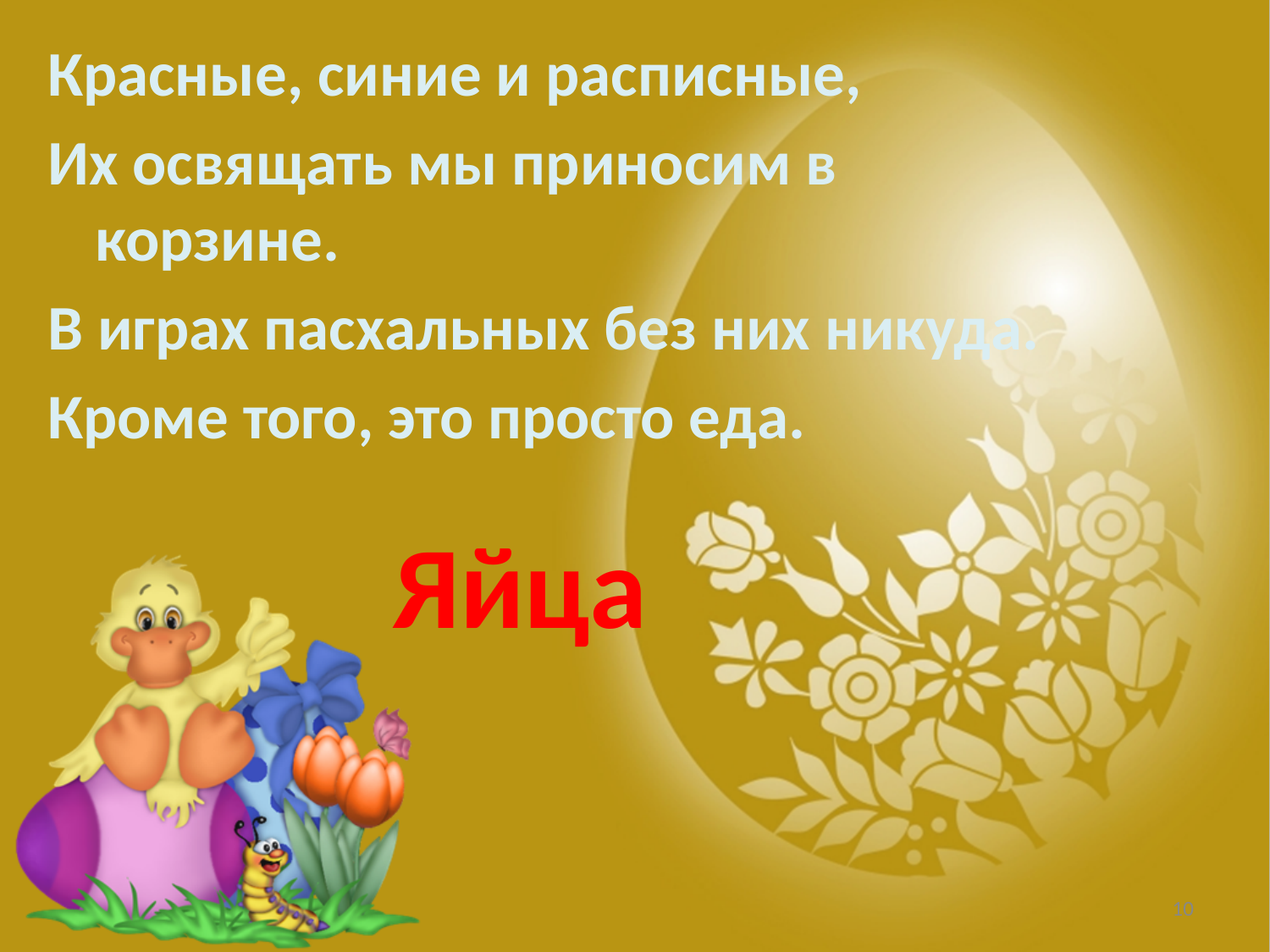

Красные, синие и расписные,
Их освящать мы приносим в корзине.
В играх пасхальных без них никуда.
Кроме того, это просто еда.
Яйца
10